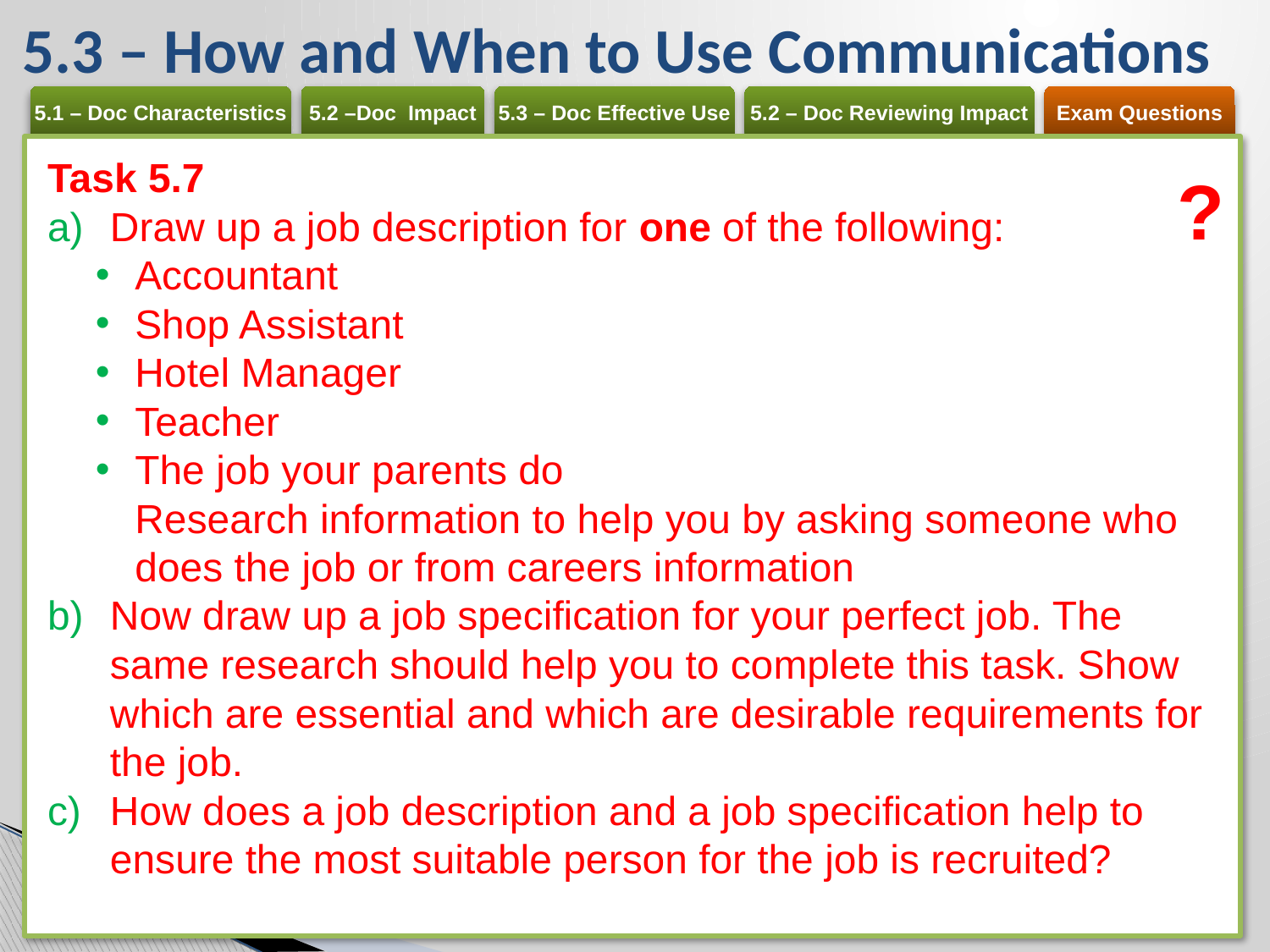

# 5.3 – How and When to Use Communications
Task 5.7
Draw up a job description for one of the following:
Accountant
Shop Assistant
Hotel Manager
Teacher
The job your parents do
Research information to help you by asking someone who does the job or from careers information
Now draw up a job specification for your perfect job. The same research should help you to complete this task. Show which are essential and which are desirable requirements for the job.
How does a job description and a job specification help to ensure the most suitable person for the job is recruited?
?